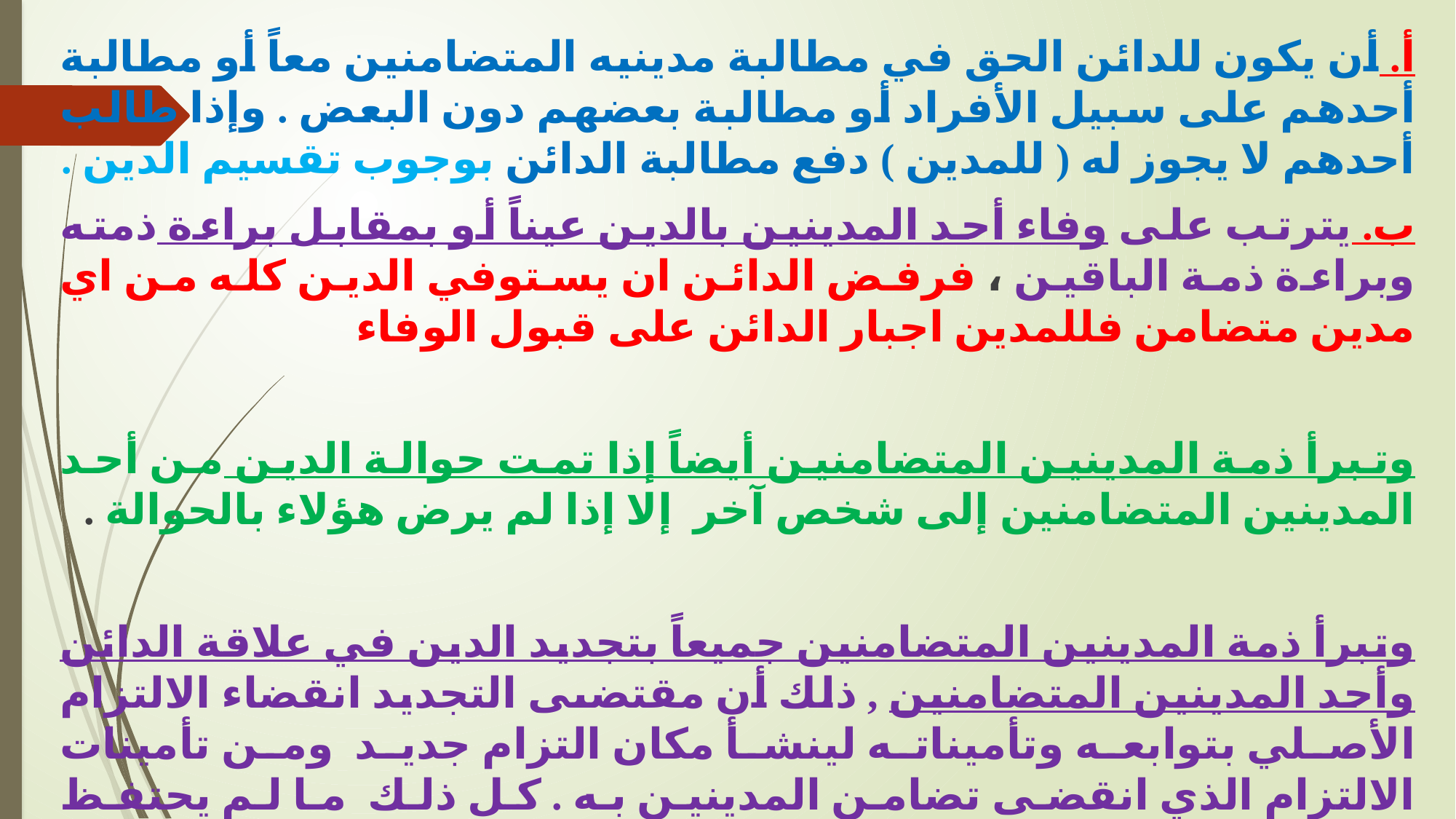

أ. أن يكون للدائن الحق في مطالبة مدينيه المتضامنين معاً أو مطالبة أحدهم على سبيل الأفراد أو مطالبة بعضهم دون البعض . وإذا طالب أحدهم لا يجوز له ( للمدين ) دفع مطالبة الدائن بوجوب تقسيم الدين .
ب. يترتب على وفاء أحد المدينين بالدين عيناً أو بمقابل براءة ذمته وبراءة ذمة الباقين ، فرفض الدائن ان يستوفي الدين كله من اي مدين متضامن فللمدين اجبار الدائن على قبول الوفاء

وتبرأ ذمة المدينين المتضامنين أيضاً إذا تمت حوالة الدين من أحد المدينين المتضامنين إلى شخص آخر  إلا إذا لم يرض هؤلاء بالحوالة .

وتبرأ ذمة المدينين المتضامنين جميعاً بتجديد الدين في علاقة الدائن وأحد المدينين المتضامنين , ذلك أن مقتضىى التجديد انقضاء الالتزام الأصلي بتوابعه وتأميناته لينشأ مكان التزام جديد  ومن تأمينات الالتزام الذي انقضى تضامن المدينين به . كل ذلك  ما لم يحتفظ الدائن بحقه قبل باقي المدنين المتضامنين رغم انقضاء الدين بالنسبة لأحدهم بالتجديد .